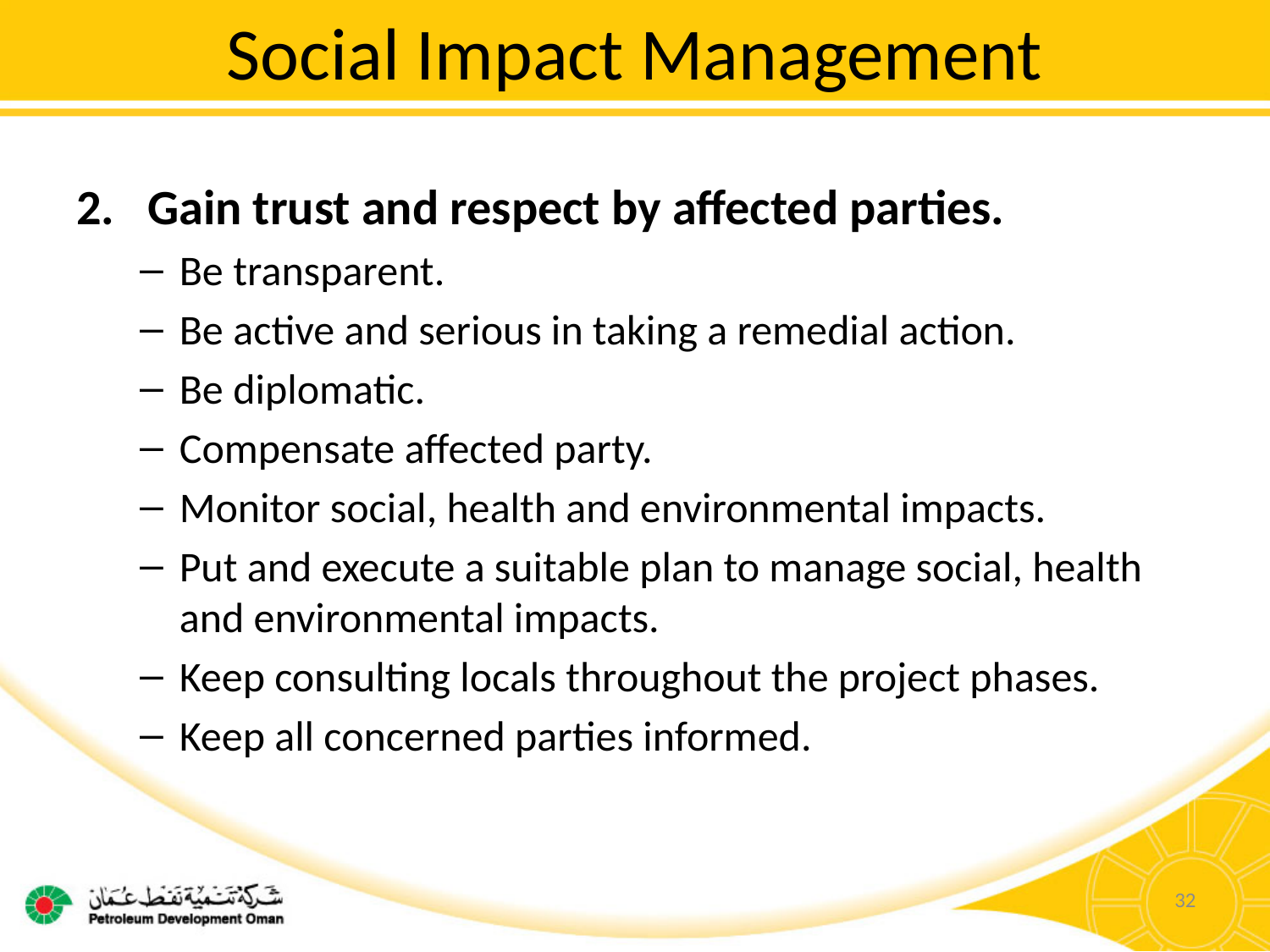

# Social Impact Management
2.	Gain trust and respect by affected parties.
Be transparent.
Be active and serious in taking a remedial action.
Be diplomatic.
Compensate affected party.
Monitor social, health and environmental impacts.
Put and execute a suitable plan to manage social, health and environmental impacts.
Keep consulting locals throughout the project phases.
Keep all concerned parties informed.